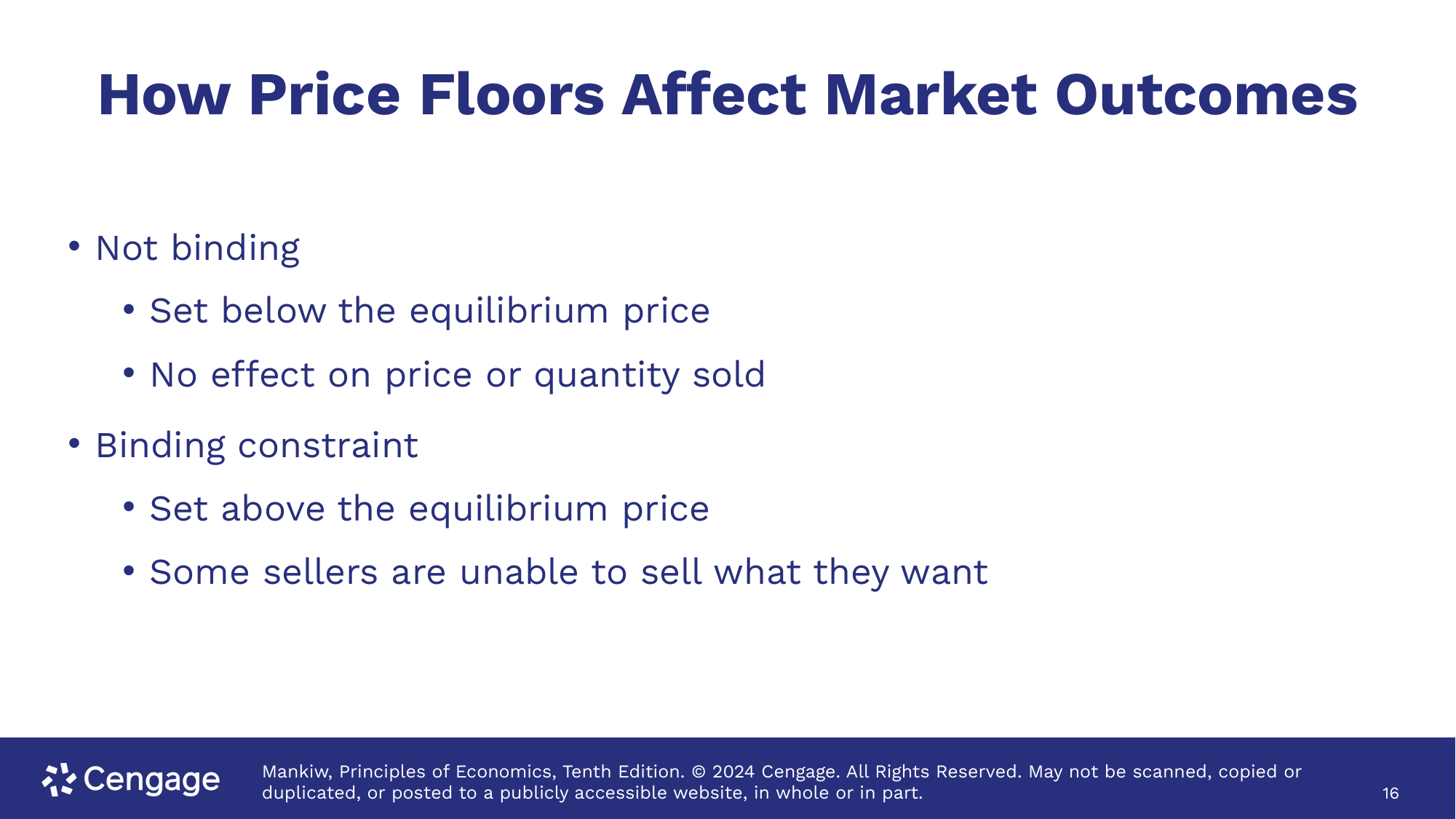

# How Price Floors Affect Market Outcomes
Not binding
Set below the equilibrium price
No effect on price or quantity sold
Binding constraint
Set above the equilibrium price
Some sellers are unable to sell what they want